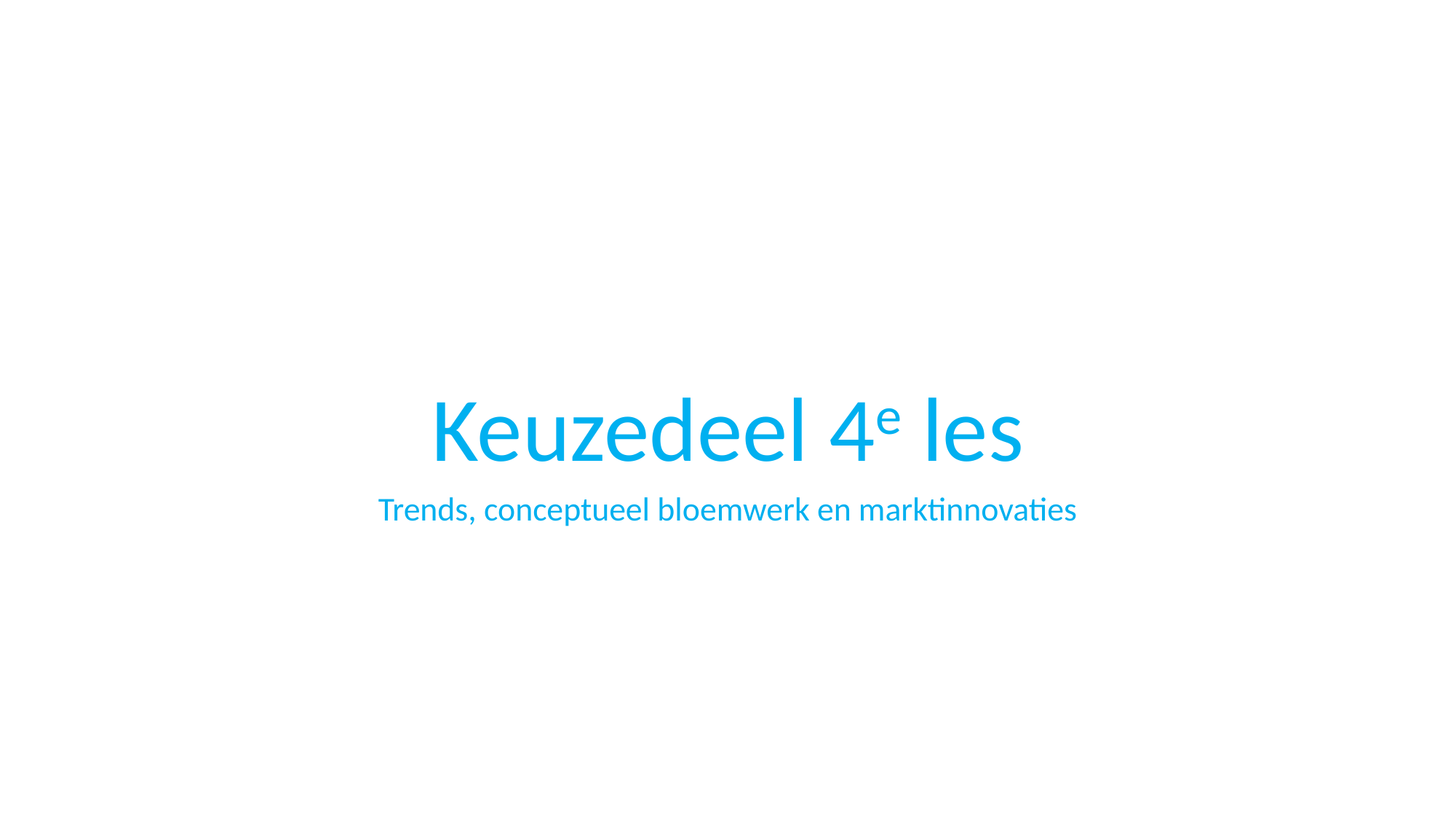

# Keuzedeel 4e les
Trends, conceptueel bloemwerk en marktinnovaties